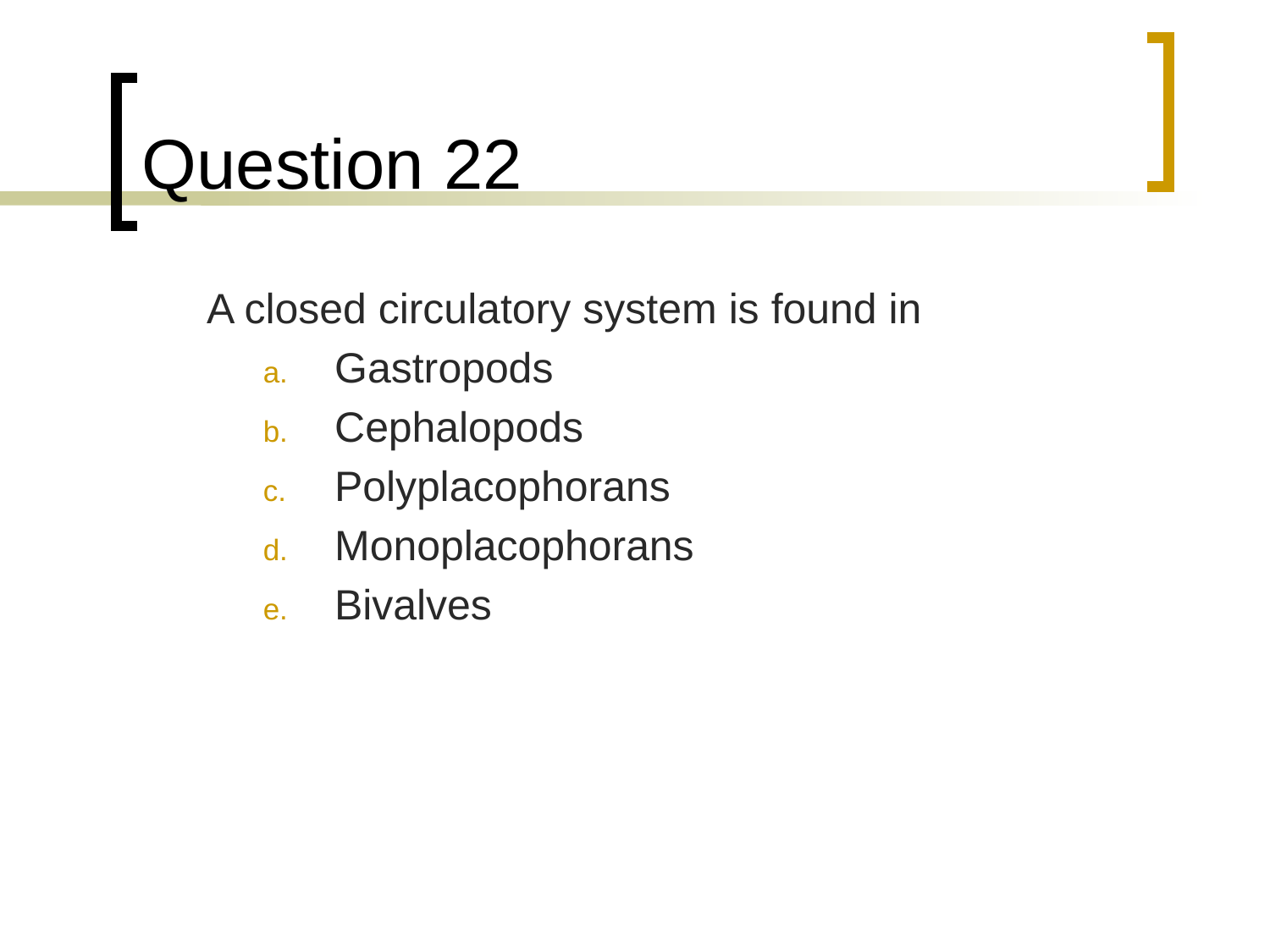

# Question 22
	A closed circulatory system is found in
Gastropods
Cephalopods
Polyplacophorans
Monoplacophorans
Bivalves